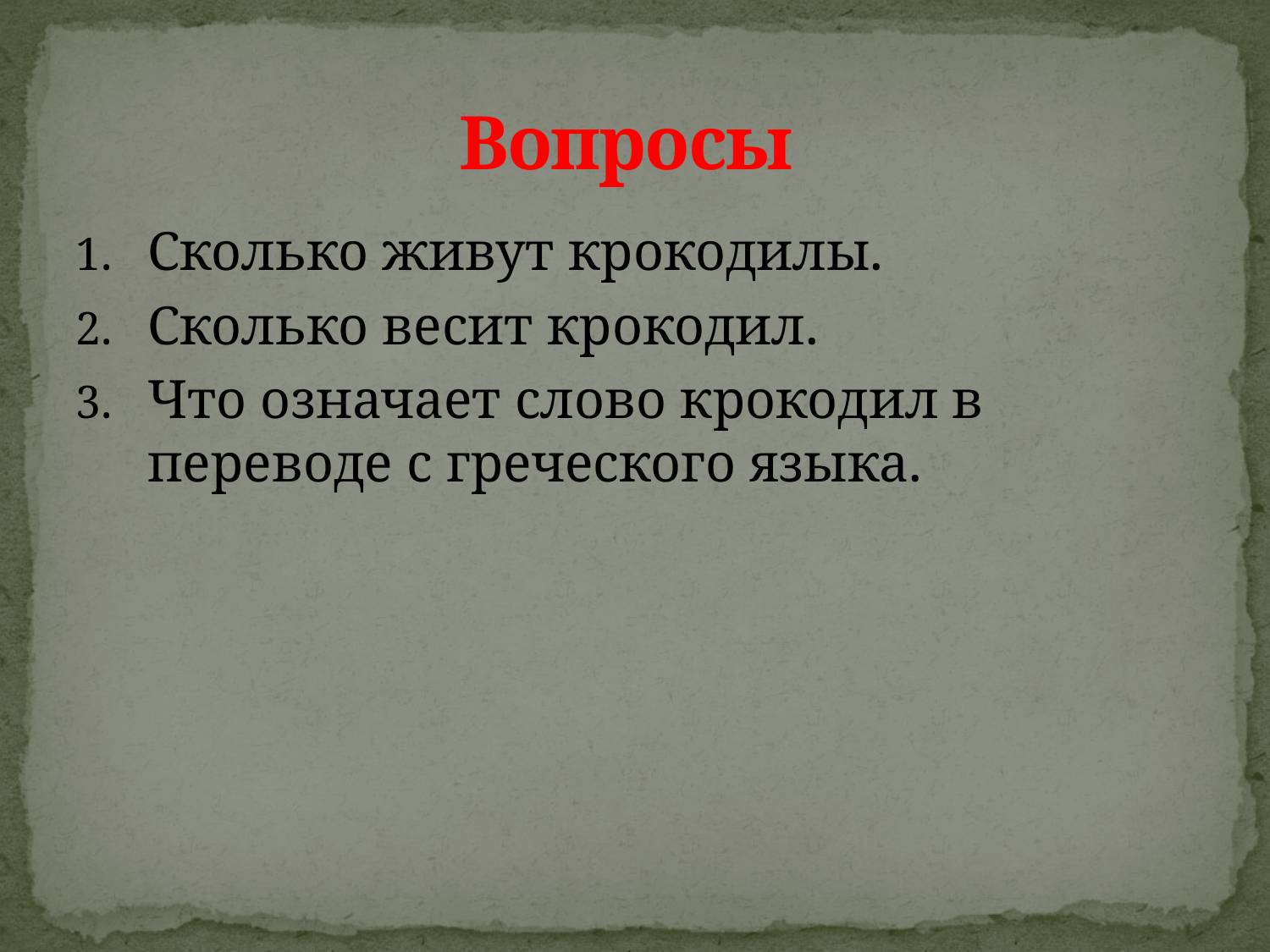

# Вопросы
Сколько живут крокодилы.
Сколько весит крокодил.
Что означает слово крокодил в переводе с греческого языка.